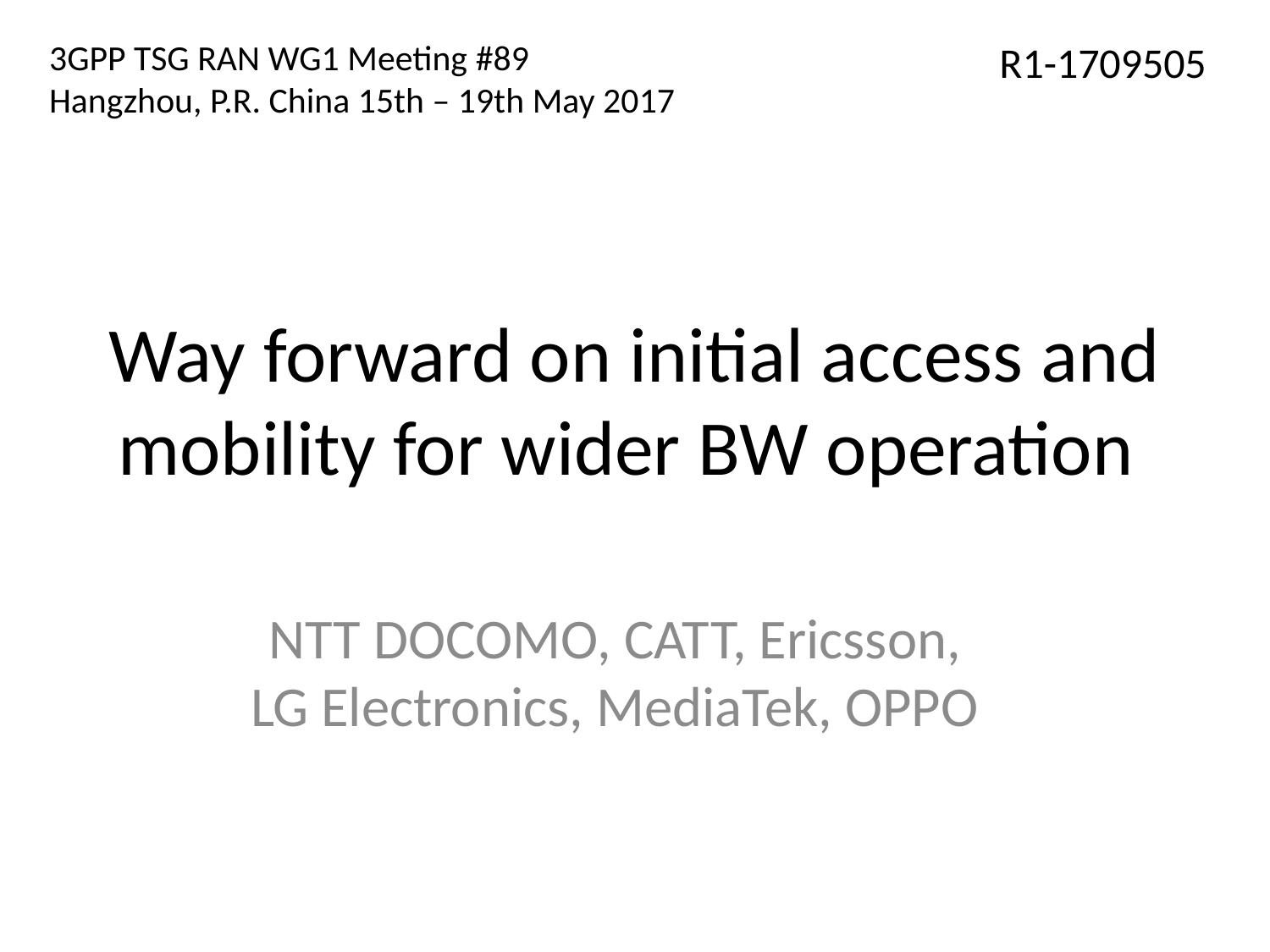

3GPP TSG RAN WG1 Meeting #89
Hangzhou, P.R. China 15th – 19th May 2017
R1-1709505
# Way forward on initial access and mobility for wider BW operation
NTT DOCOMO, CATT, Ericsson, LG Electronics, MediaTek, OPPO